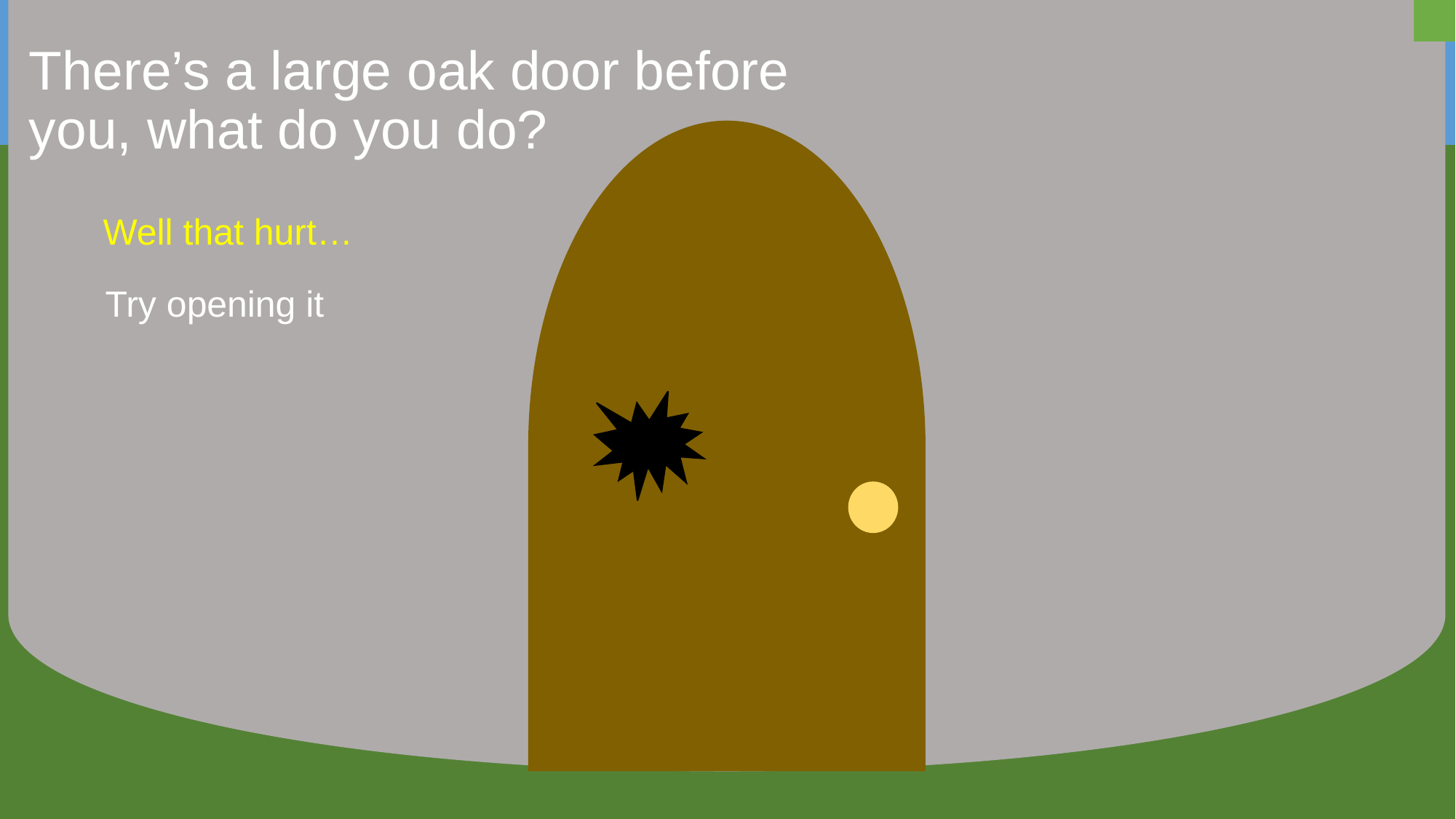

# There’s a large oak door before you, what do you do?

Well that hurt…

Try opening it